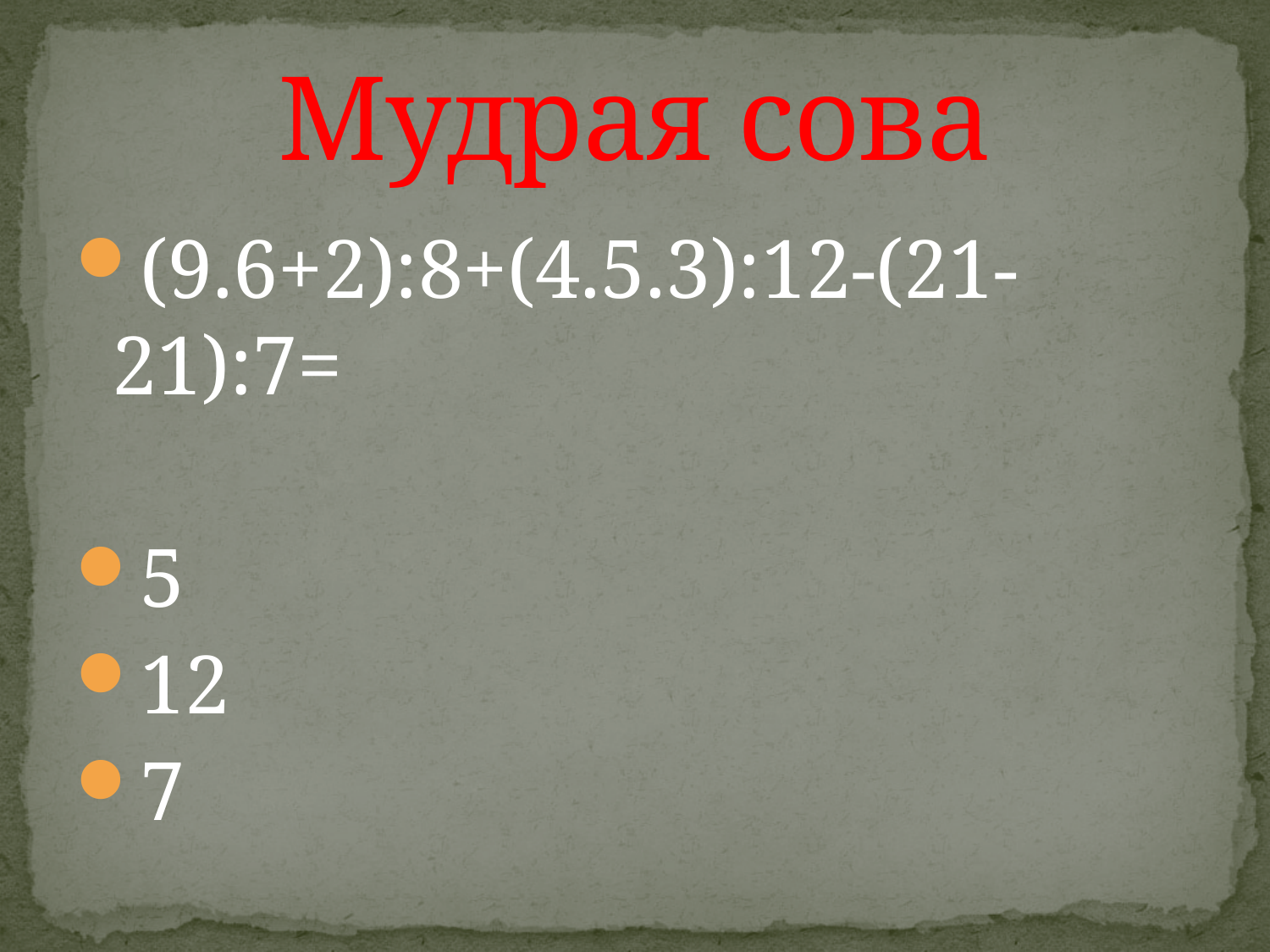

# Мудрая сова
(9.6+2):8+(4.5.3):12-(21-21):7=

5
12
7